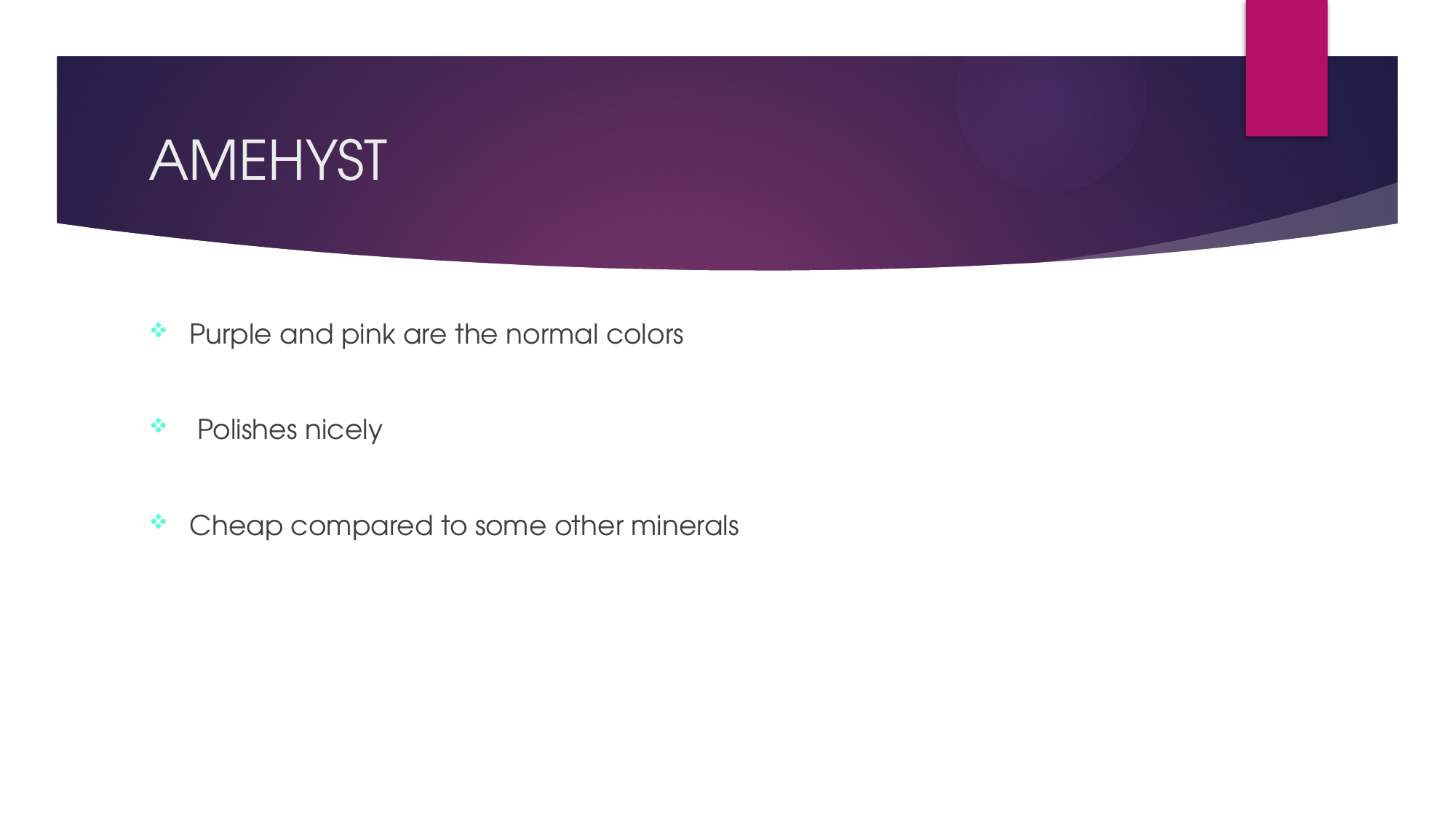

# AMEHYST
Purple and pink are the normal colors

 Polishes nicely

Cheap compared to some other minerals